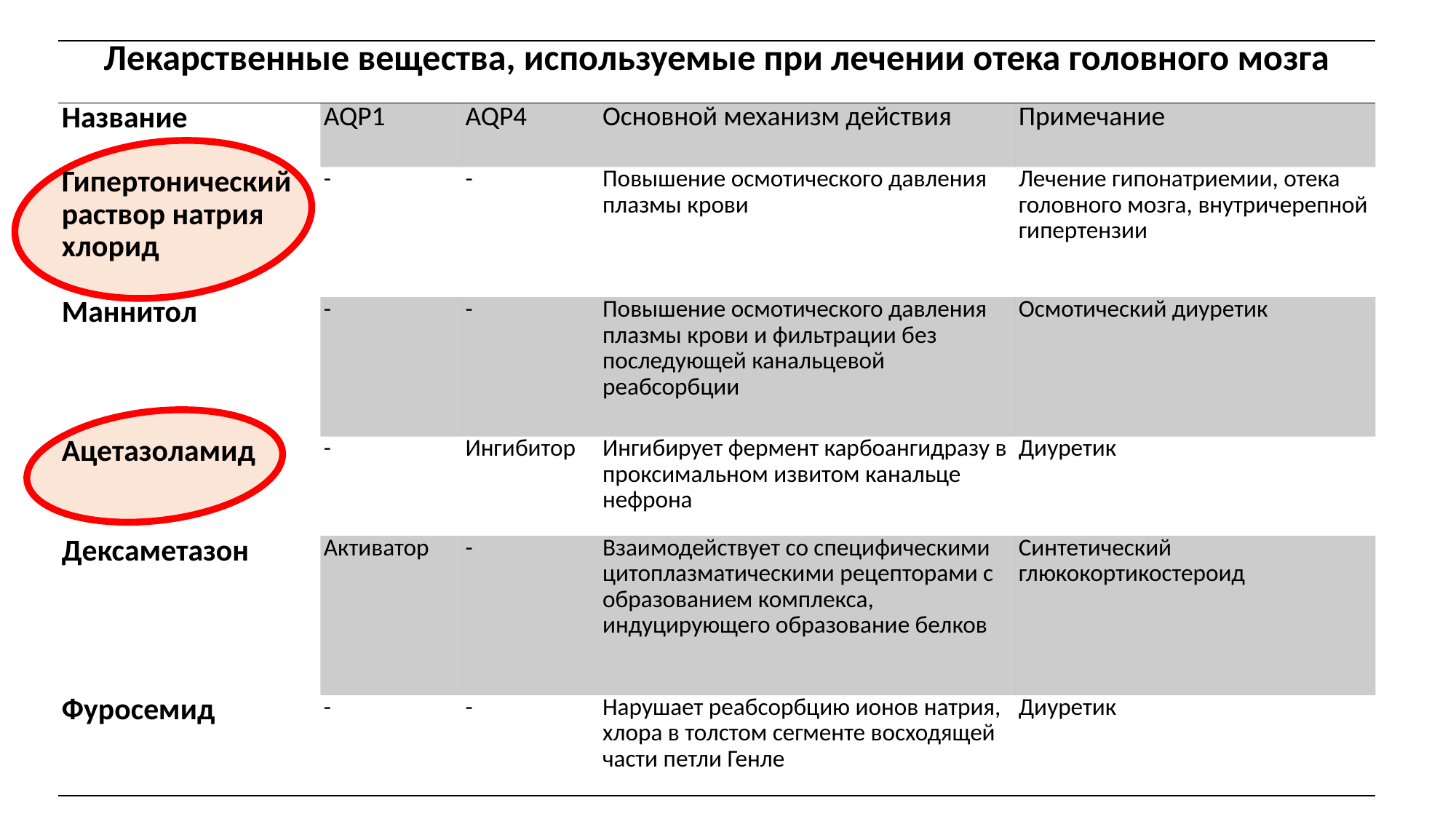

| Лекарственные вещества, используемые при лечении отека головного мозга |  |  |  |  |
| --- | --- | --- | --- | --- |
| Название | AQP1 | AQP4 | Основной механизм действия | Примечание |
| Гипертонический раствор натрия хлорид | - | - | Повышение осмотического давления плазмы крови | Лечение гипонатриемии, отека головного мозга, внутричерепной гипертензии |
| Маннитол | - | - | Повышение осмотического давления плазмы крови и фильтрации без последующей канальцевой реабсорбции | Осмотический диуретик |
| Ацетазоламид | - | Ингибитор | Ингибирует фермент карбоангидразу в проксимальном извитом канальце нефрона | Диуретик |
| Дексаметазон | Активатор | - | Взаимодействует со специфическими цитоплазматическими рецепторами с образованием комплекса, индуцирующего образование белков | Синтетический глюкокортикостероид |
| Фуросемид | - | - | Нарушает реабсорбцию ионов натрия, хлора в толстом сегменте восходящей части петли Генле | Диуретик |